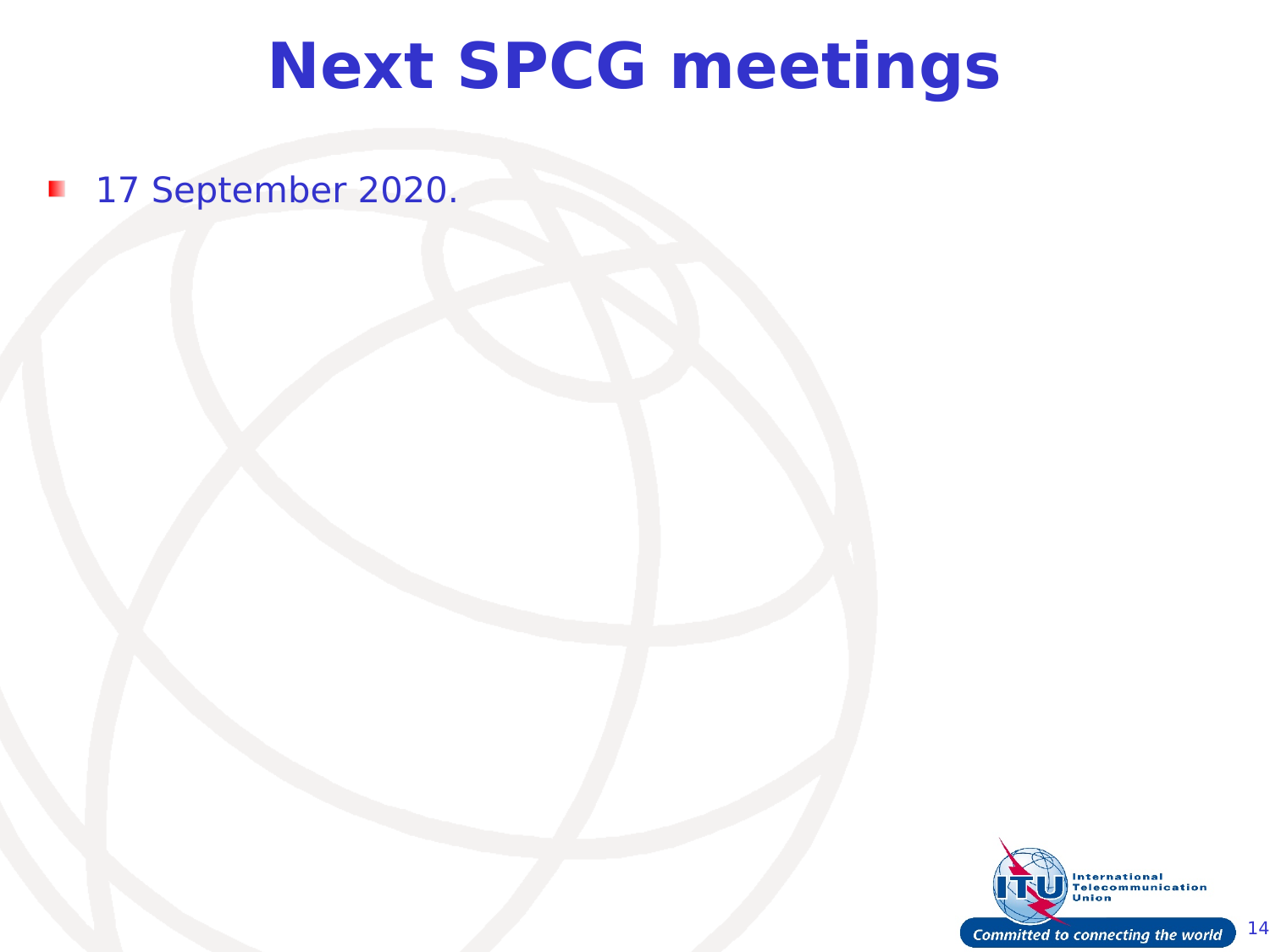

# Next SPCG meetings
17 September 2020.
14